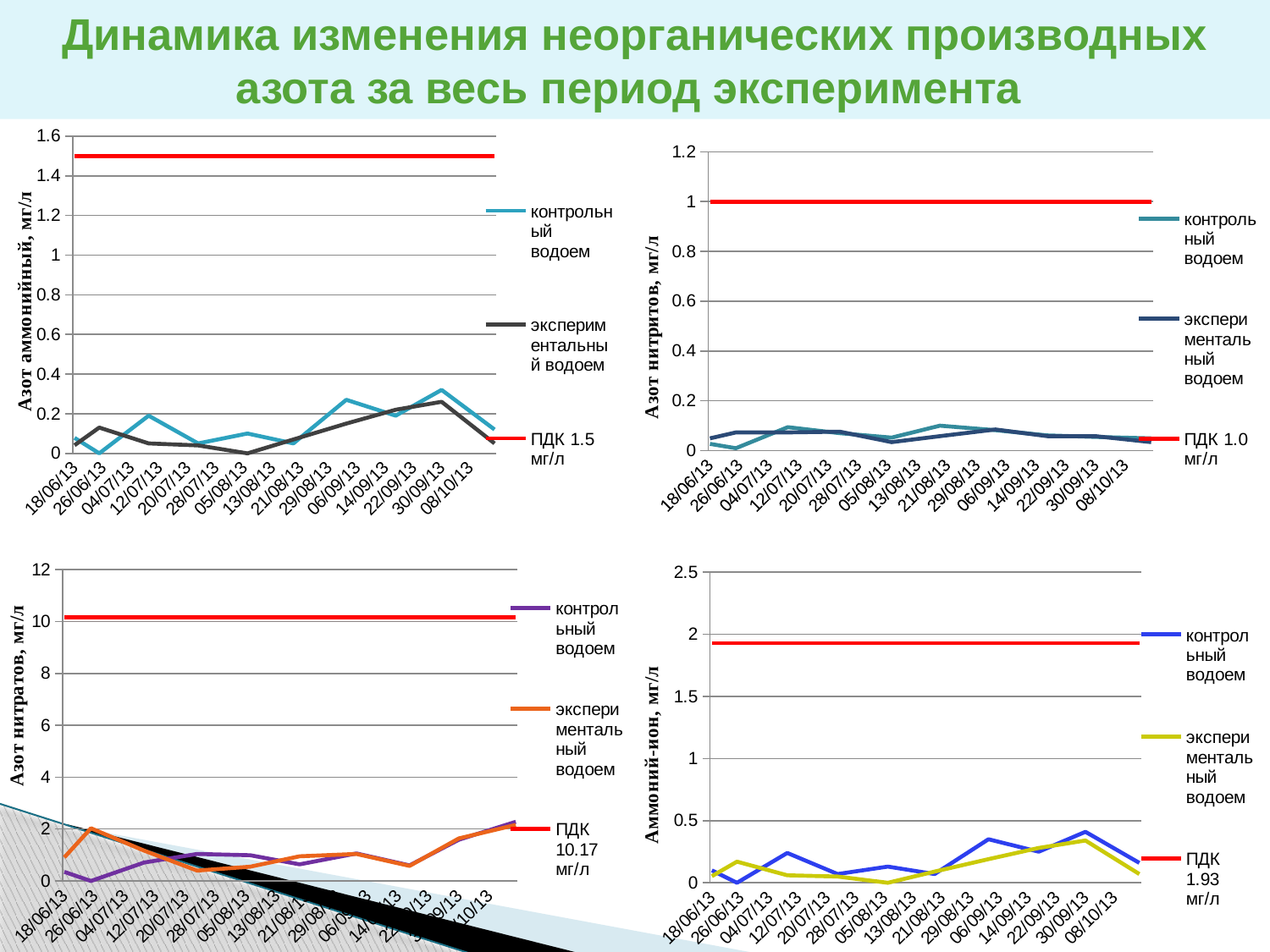

# Динамика изменения неорганических производных азота за весь период эксперимента

### Chart

| Category | контрольный водоем | экспериментальный водоем | ПДК 1.5 мг/л |
|---|---|---|---|
| 41443 | 0.0780000000000002 | 0.041 | 1.5 |
| 41450 | 0.0 | 0.13 | 1.5 |
| 41464 | 0.19000000000000117 | 0.050000000000000114 | 1.5 |
| 41478 | 0.050000000000000114 | 0.04000000000000011 | 1.5 |
| 41492 | 0.1 | 0.0 | 1.5 |
| 41505 | 0.050000000000000114 | 0.07000000000000003 | 1.5 |
| 41520 | 0.27 | 0.15000000000000024 | 1.5 |
| 41534 | 0.19000000000000117 | 0.22000000000000094 | 1.5 |
| 41547 | 0.3200000000000052 | 0.26 | 1.5 |
| 41562 | 0.12000000000000002 | 0.050000000000000114 | 1.5 |

### Chart

| Category | контрольный водоем | экспериментальный водоем | ПДК 1.0 мг/л |
|---|---|---|---|
| 41443 | 0.027000000000000256 | 0.04900000000000011 | 1.0 |
| 41450 | 0.0097 | 0.07300000000000001 | 1.0 |
| 41464 | 0.09400000000000003 | 0.07300000000000001 | 1.0 |
| 41478 | 0.07000000000000002 | 0.076 | 1.0 |
| 41492 | 0.052 | 0.034 | 1.0 |
| 41505 | 0.1 | 0.058 | 1.0 |
| 41520 | 0.082 | 0.085 | 1.0 |
| 41534 | 0.06100000000000001 | 0.058 | 1.0 |
| 41547 | 0.055000000000000014 | 0.058 | 1.0 |
| 41562 | 0.04900000000000011 | 0.034 | 1.0 |

### Chart

| Category | контрольный водоем | экспериментальный водоем | ПДК 10.17 мг/л |
|---|---|---|---|
| 41443 | 0.3500000000000003 | 0.91 | 10.17 |
| 41450 | 0.0 | 2.03 | 10.17 |
| 41464 | 0.7100000000000006 | 1.1700000000000021 | 10.17 |
| 41478 | 1.04 | 0.4 | 10.17 |
| 41492 | 0.99 | 0.55 | 10.17 |
| 41505 | 0.6400000000000099 | 0.9500000000000006 | 10.17 |
| 41520 | 1.06 | 1.04 | 10.17 |
| 41534 | 0.6000000000000006 | 0.5800000000000001 | 10.17 |
| 41547 | 1.59 | 1.6400000000000001 | 10.17 |
| 41562 | 2.28 | 2.16 | 10.17 |

### Chart

| Category | контрольный водоем | экспериментальный водоем | ПДК 1.93 мг/л |
|---|---|---|---|
| 41443 | 0.1 | 0.05300000000000001 | 1.9300000000000141 |
| 41450 | 0.0 | 0.17 | 1.9300000000000141 |
| 41464 | 0.2400000000000002 | 0.06000000000000003 | 1.9300000000000141 |
| 41478 | 0.07000000000000002 | 0.05 | 1.9300000000000141 |
| 41492 | 0.13 | 0.0 | 1.9300000000000141 |
| 41505 | 0.07000000000000002 | 0.09000000000000002 | 1.9300000000000141 |
| 41520 | 0.3500000000000003 | 0.19 | 1.9300000000000141 |
| 41534 | 0.25 | 0.2800000000000001 | 1.9300000000000141 |
| 41547 | 0.4100000000000003 | 0.34 | 1.9300000000000141 |
| 41562 | 0.16 | 0.07000000000000002 | 1.9300000000000141 |